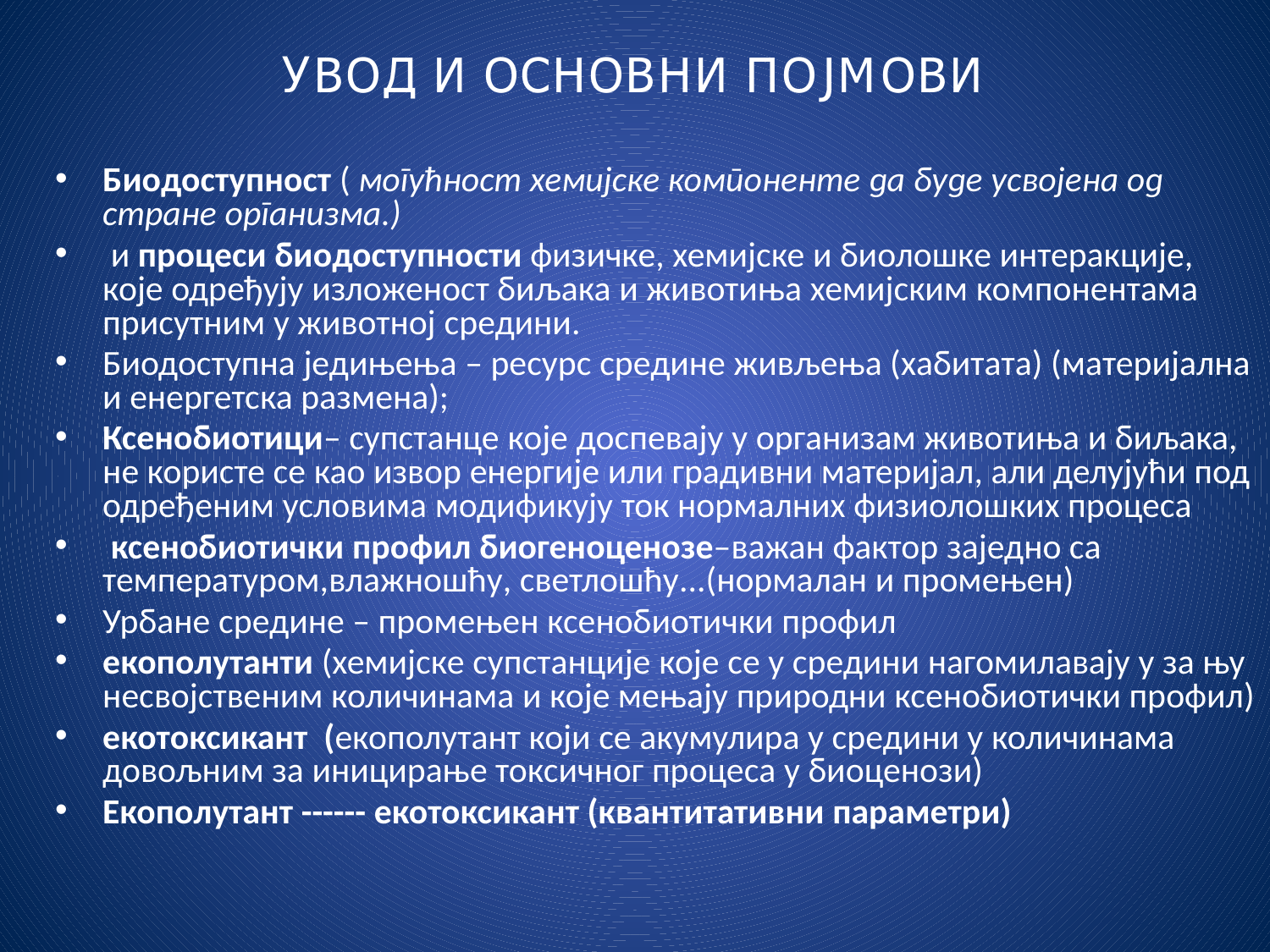

# УВОД И ОСНОВНИ ПОЈМОВИ
Биодоступност ( могућност хемијске компоненте да буде усвојена од стране организма.)
 и процеси биодоступности физичке, хемијске и биолошке интеракције, које одређују изложеност биљака и животиња хемијским компонентама присутним у животној средини.
Биодоступна једињења – ресурс средине живљења (хабитата) (материјална и енергетска размена);
Ксенобиотици– супстанце које доспевају у организам животиња и биљака, не користе се као извор енергије или градивни материјал, али делујући под одређеним условима модификују ток нормалних физиолошких процеса
 ксенобиотички профил биогеноценозе–важан фактор заједно са температуром,влажношћу, светлошћу...(нормалан и промењен)
Урбане средине – промењен ксенобиотички профил
екополутанти (хемијске супстанције које се у средини нагомилавају у за њу несвојственим количинама и које мењају природни ксенобиотички профил)
екотоксикант  (екополутант који се акумулира у средини у количинама довољним за иницирање токсичног процеса у биоценози)
Екополутант ------ екотоксикант (квантитативни параметри)